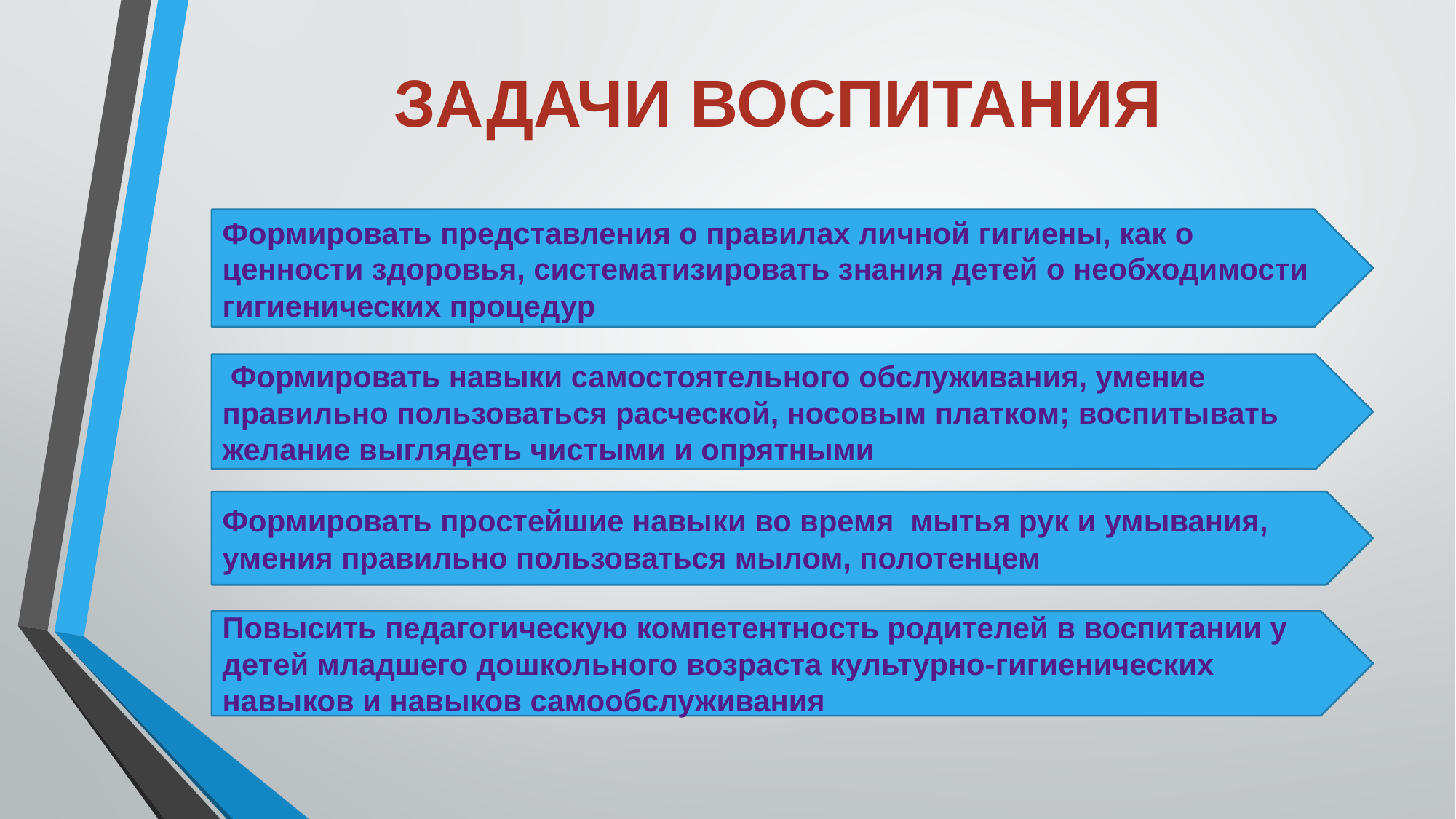

# ЗАДАЧИ ВОСПИТАНИЯ

Формировать представления о правилах личной гигиены, как о  ценности здоровья, систематизировать знания детей о необходимости гигиенических процедур
 Формировать навыки самостоятельного обслуживания, умение правильно пользоваться расческой, носовым платком; воспитывать желание выглядеть чистыми и опрятными
Формировать простейшие навыки во время  мытья рук и умывания, умения правильно пользоваться мылом, полотенцем
Повысить педагогическую компетентность родителей в воспитании у детей младшего дошкольного возраста культурно-гигиенических навыков и навыков самообслуживания